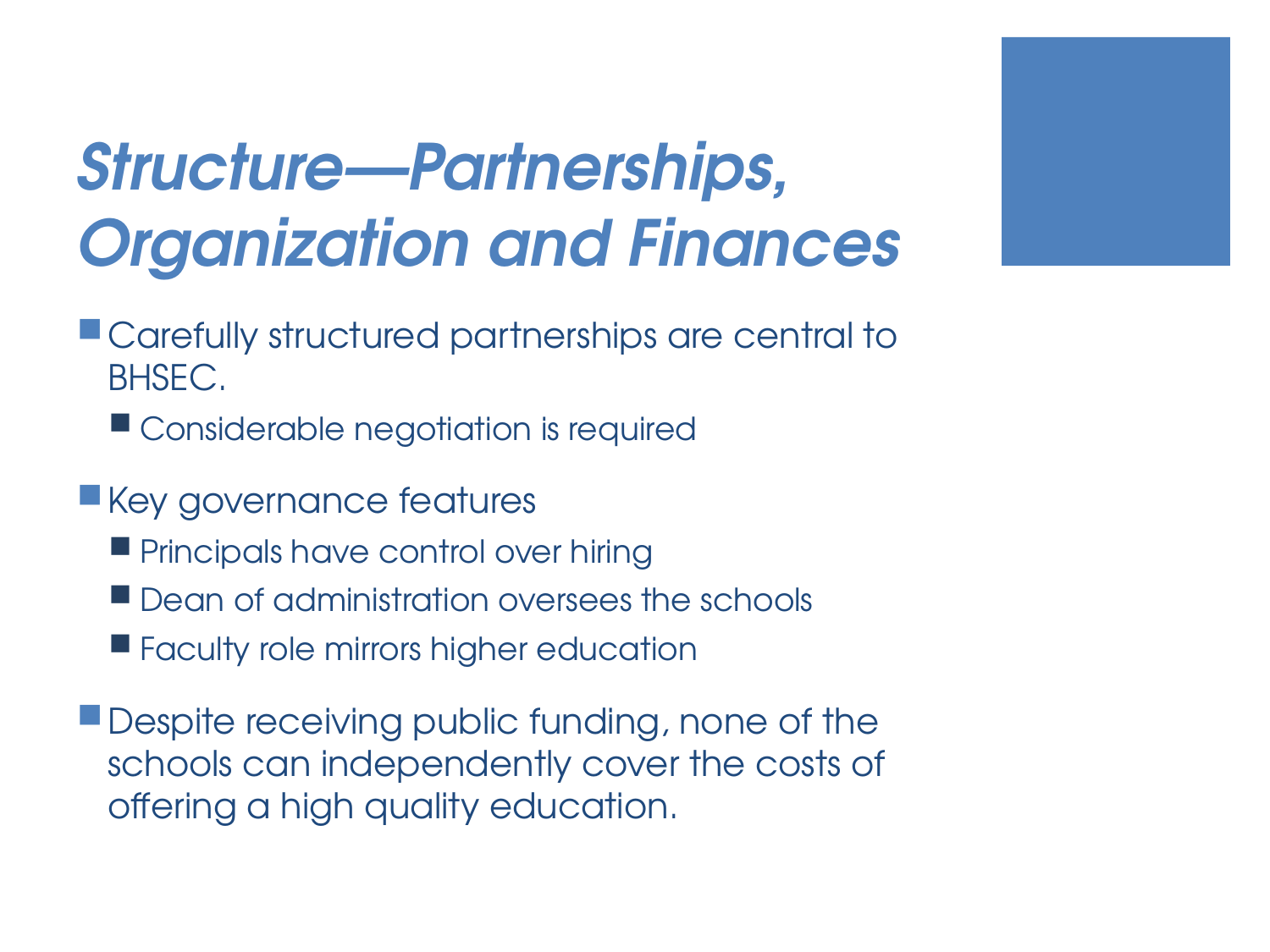

# Structure—Partnerships, Organization and Finances
Carefully structured partnerships are central to BHSEC.
Considerable negotiation is required
Key governance features
Principals have control over hiring
Dean of administration oversees the schools
Faculty role mirrors higher education
Despite receiving public funding, none of the schools can independently cover the costs of offering a high quality education.